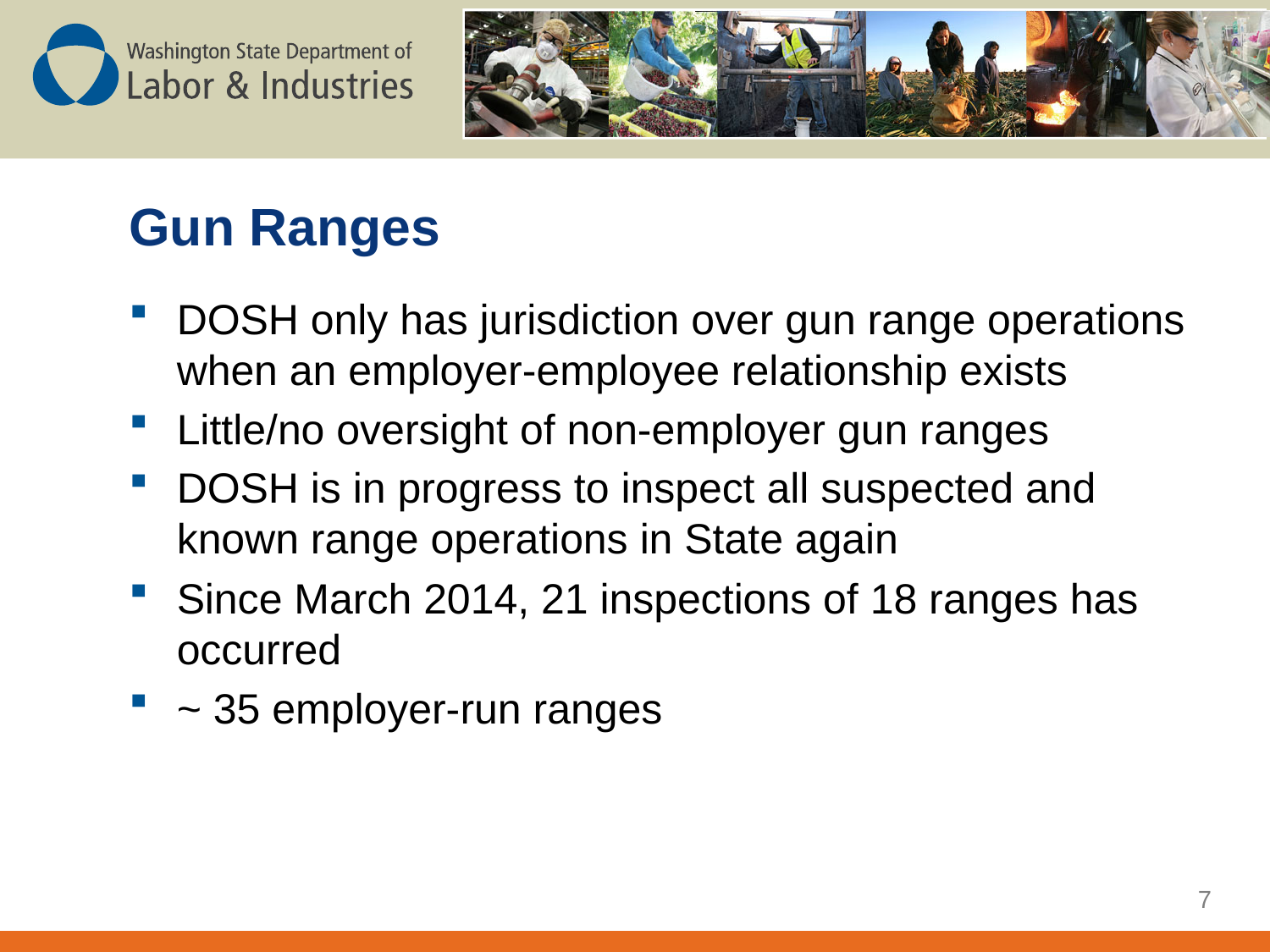

# Gun Ranges
DOSH only has jurisdiction over gun range operations when an employer-employee relationship exists
Little/no oversight of non-employer gun ranges
DOSH is in progress to inspect all suspected and known range operations in State again
Since March 2014, 21 inspections of 18 ranges has occurred
~ 35 employer-run ranges
7